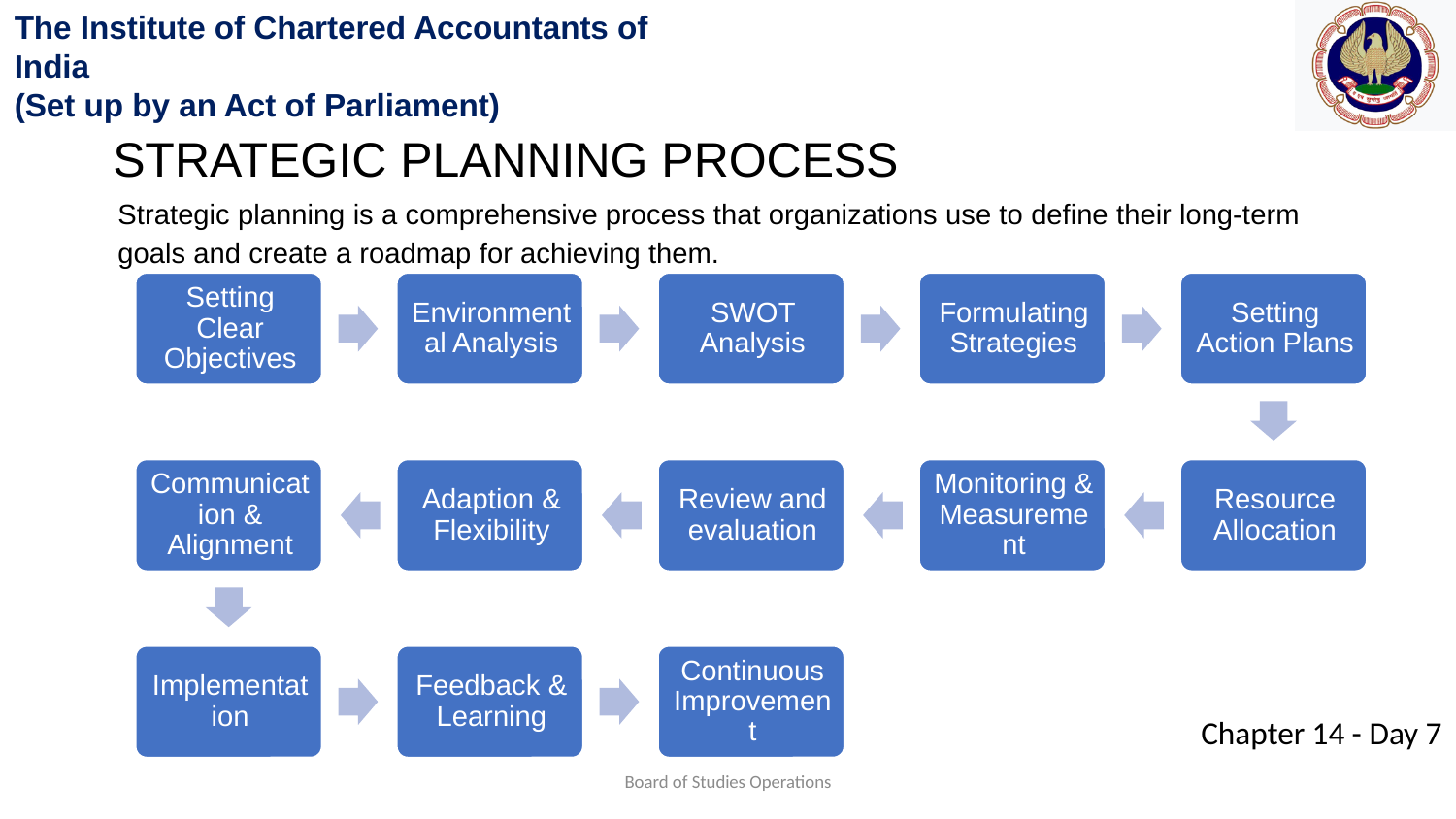

STRATEGIC PLANNING PROCESS
Strategic planning is a comprehensive process that organizations use to define their long-term goals and create a roadmap for achieving them.
Setting Clear Objectives

Environmental Analysis

SWOT Analysis

Formulating Strategies

Setting Action Plans

Resource Allocation

Monitoring & Measurement

Review and evaluation

Adaption & Flexibility

Communication & Alignment

Implementation

Feedback & Learning

Continuous Improvement
Board of Studies Operations